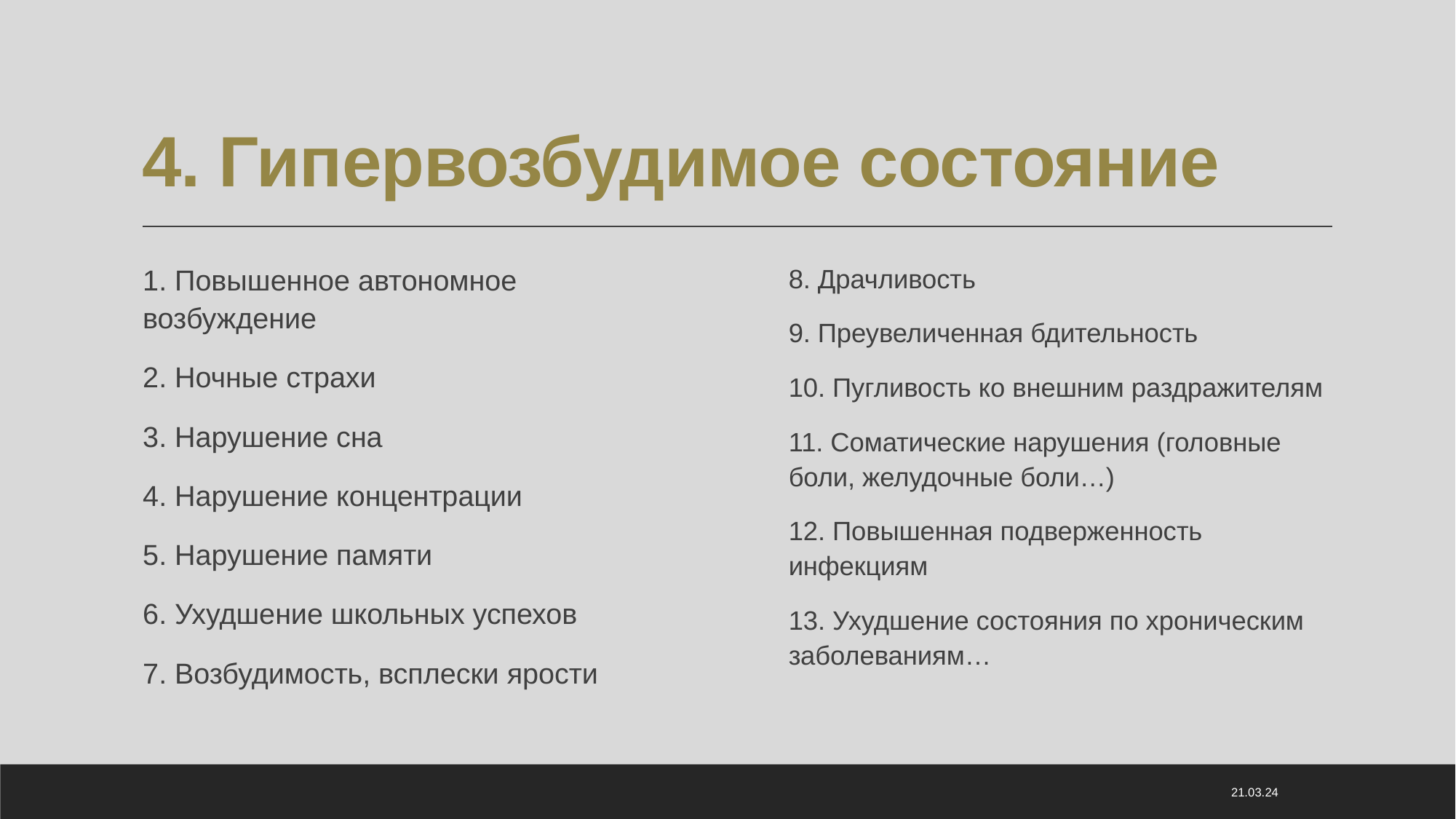

# 4. Гипервозбудимое состояние
1. Повышенное автономное возбуждение
2. Ночные страхи
3. Нарушение сна
4. Нарушение концентрации
5. Нарушение памяти
6. Ухудшение школьных успехов
7. Возбудимость, всплески ярости

8. Драчливость
9. Преувеличенная бдительность
10. Пугливость ко внешним раздражителям
11. Соматические нарушения (головные боли, желудочные боли…)
12. Повышенная подверженность инфекциям
13. Ухудшение состояния по хроническим заболеваниям…
21.03.24